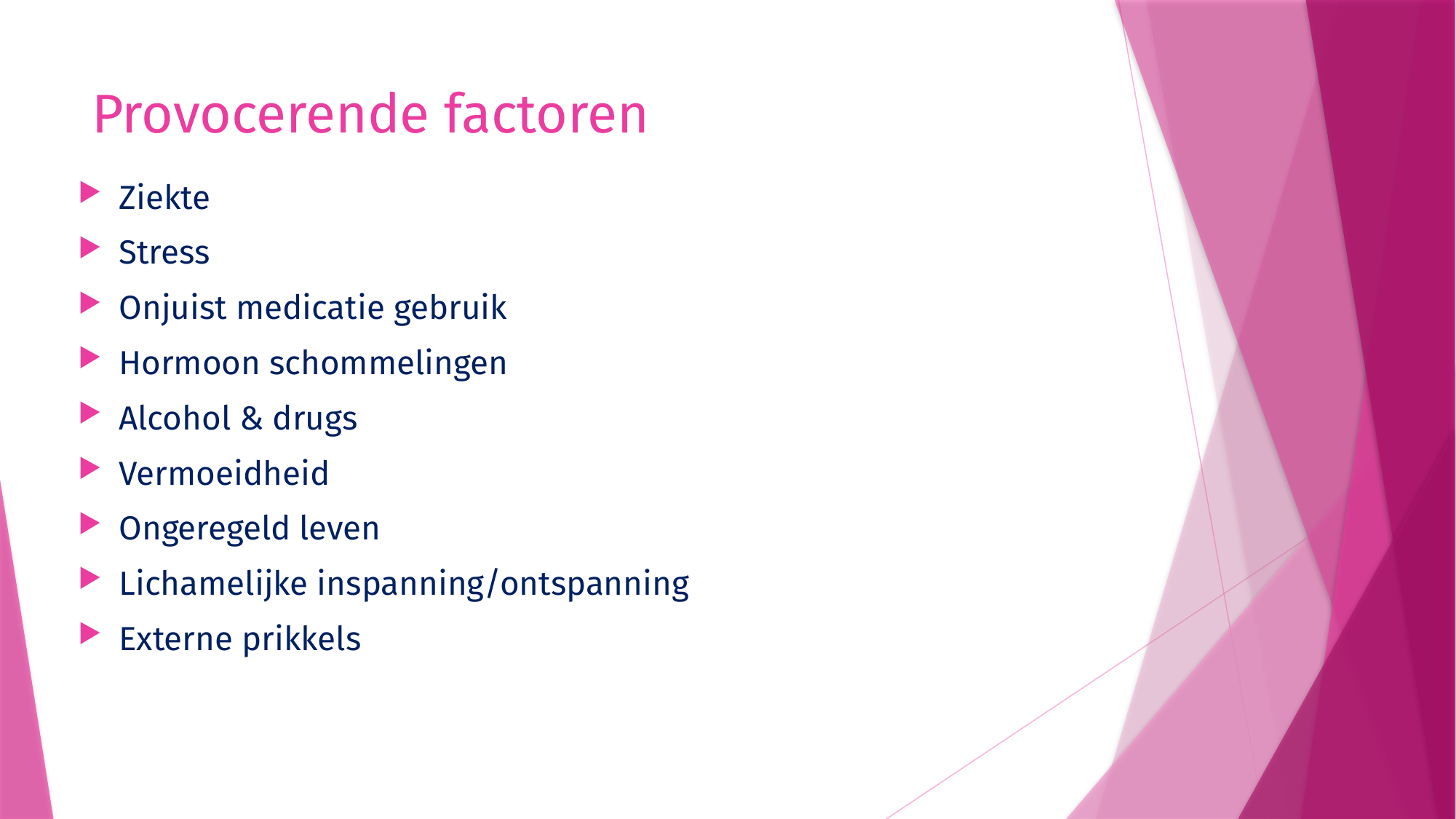

# Provocerende factoren
Ziekte
Stress
Onjuist medicatie gebruik
Hormoon schommelingen
Alcohol & drugs
Vermoeidheid
Ongeregeld leven
Lichamelijke inspanning/ontspanning
Externe prikkels